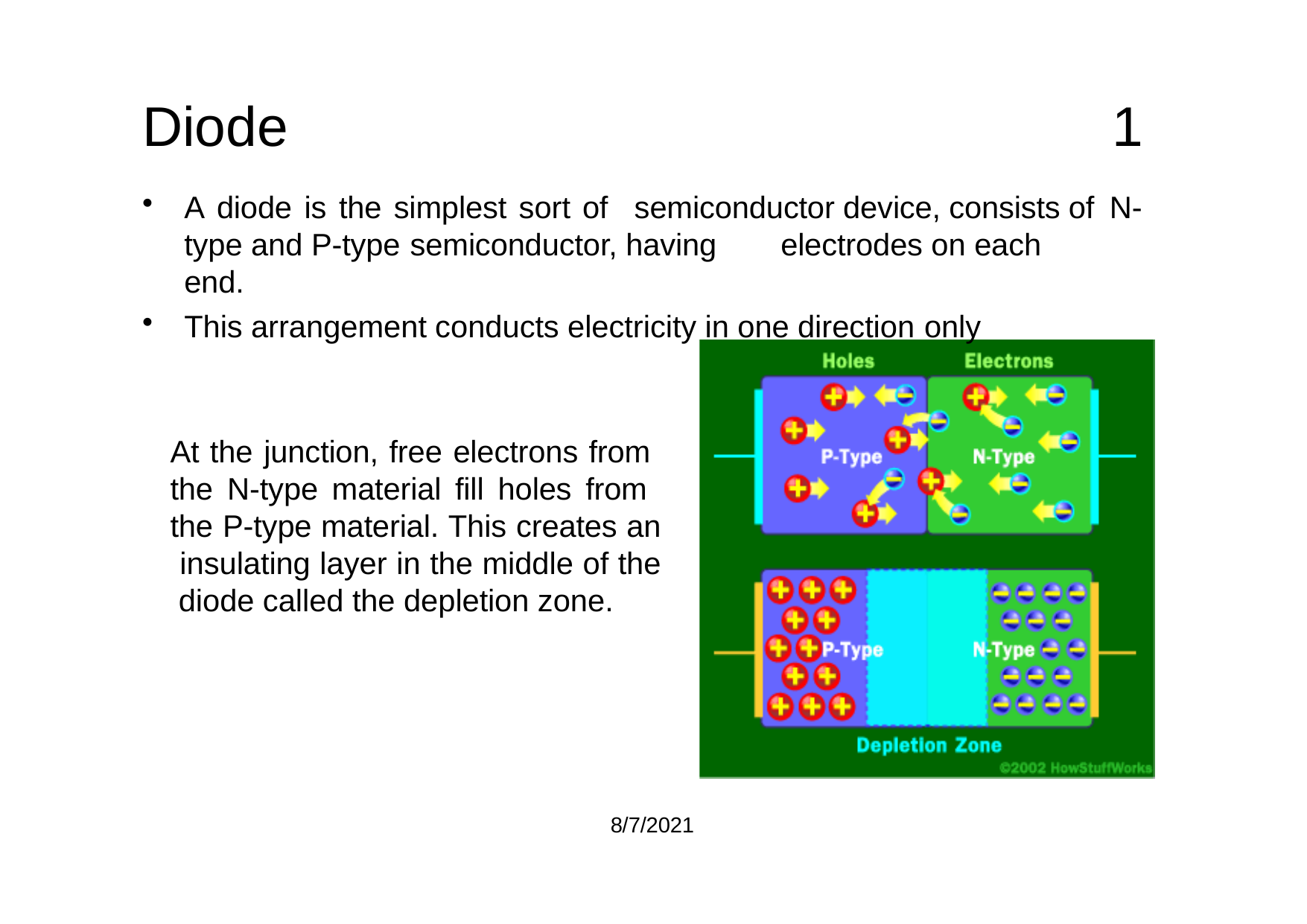

# Diode
1
semiconductor device, consists of N-
A diode is the simplest sort of
type and P-type semiconductor, having	electrodes on each end.
This arrangement conducts electricity in one direction only

At the junction, free electrons from  the N-type material fill holes from  the P-type material. This creates an  insulating layer in the middle of the  diode called the depletion zone.

8/7/2021